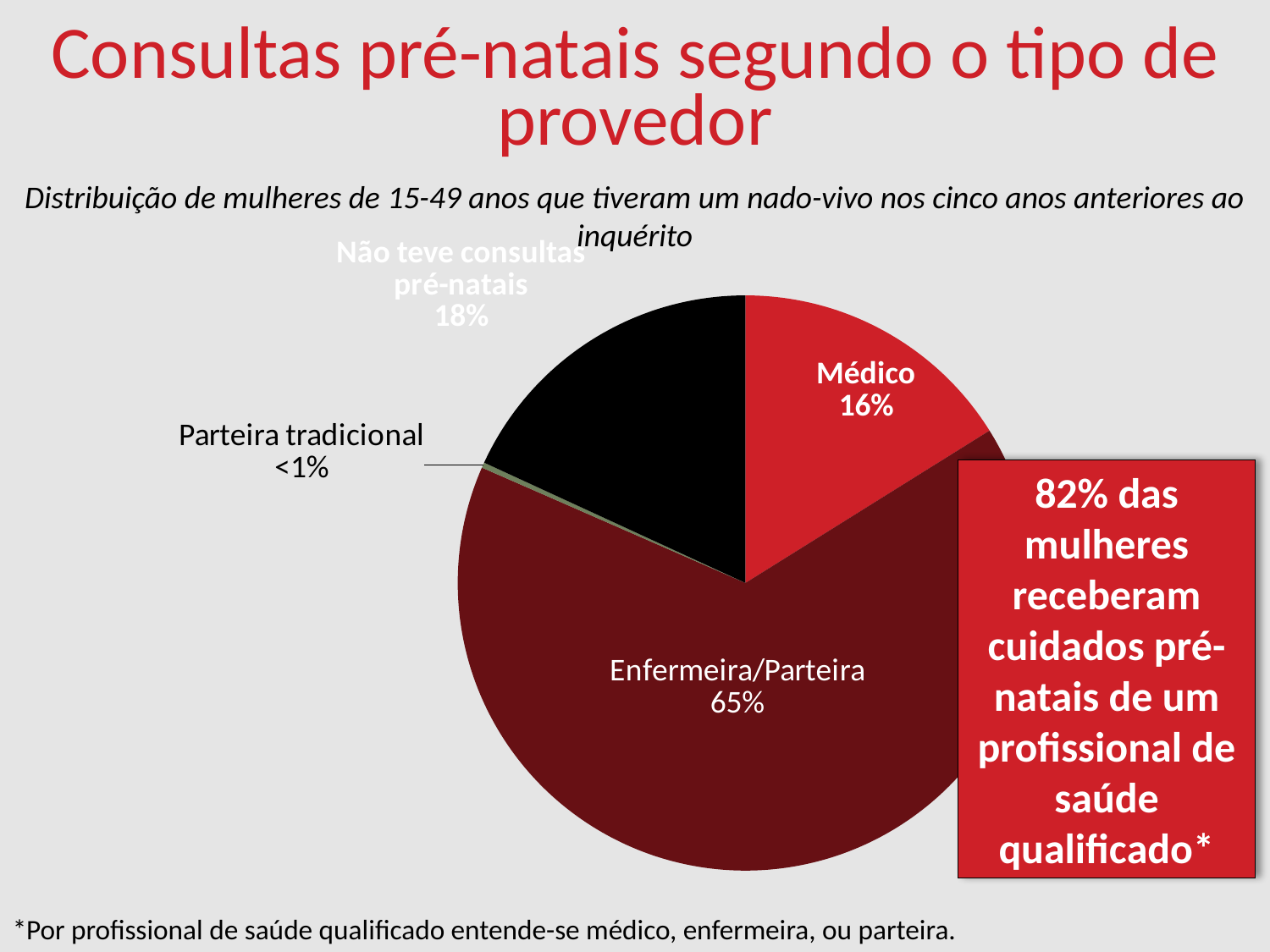

Consultas pré-natais segundo o tipo de provedor
Distribuição de mulheres de 15-49 anos que tiveram um nado-vivo nos cinco anos anteriores ao inquérito

### Chart

| Category | Sales |
|---|---|
| Médico | 16.0 |
| Enfermeira/Parteira | 65.0 |
| Parteira tradicional | 0.3 |
| Não teve consultas pré-natais | 18.0 |
82% das mulheres receberam cuidados pré-natais de um profissional de saúde qualificado*
*Por profissional de saúde qualificado entende-se médico, enfermeira, ou parteira.